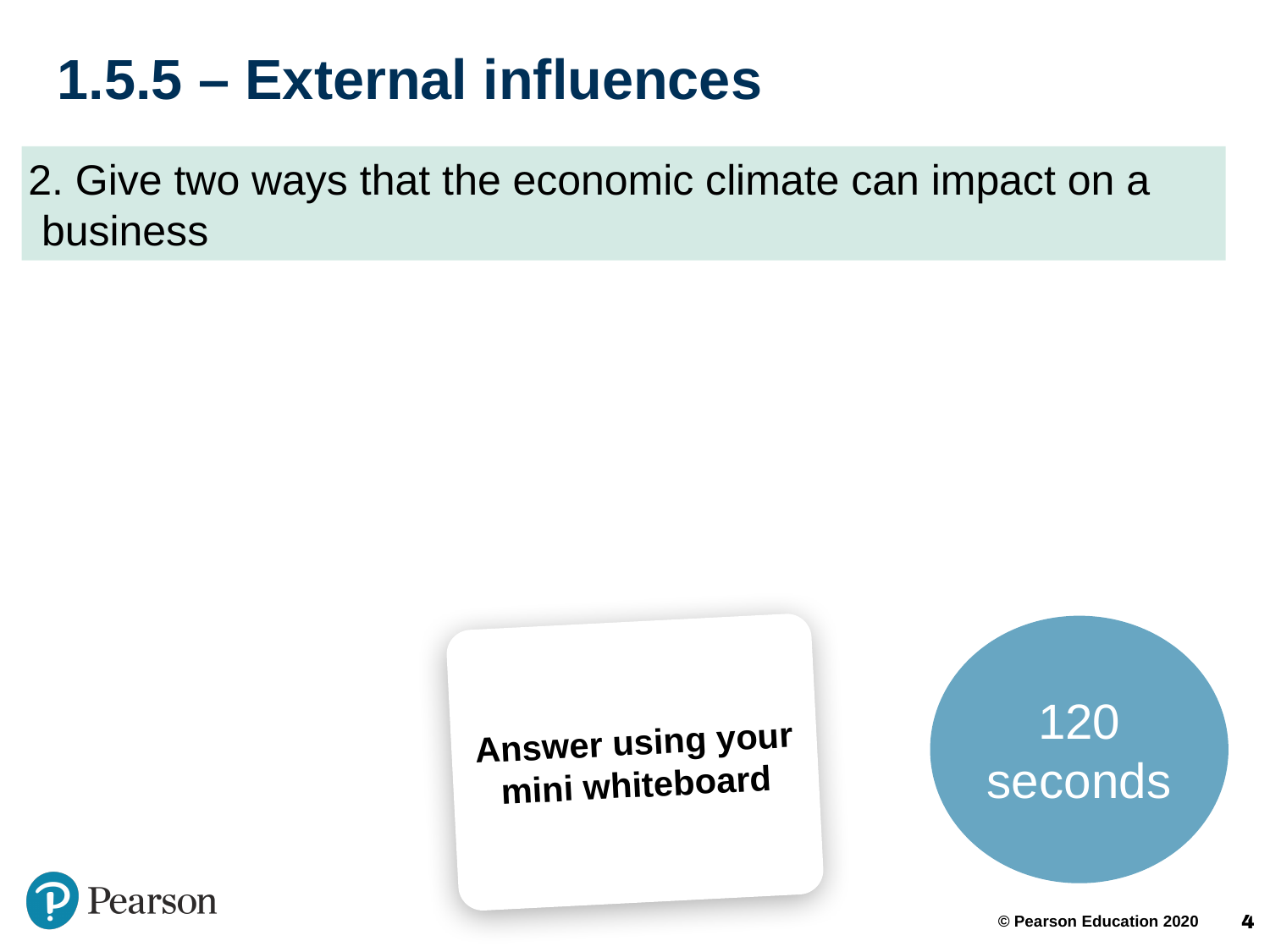

# 1.5.5 – External influences
2. Give two ways that the economic climate can impact on a business

120 seconds

Answer using your mini whiteboard

4